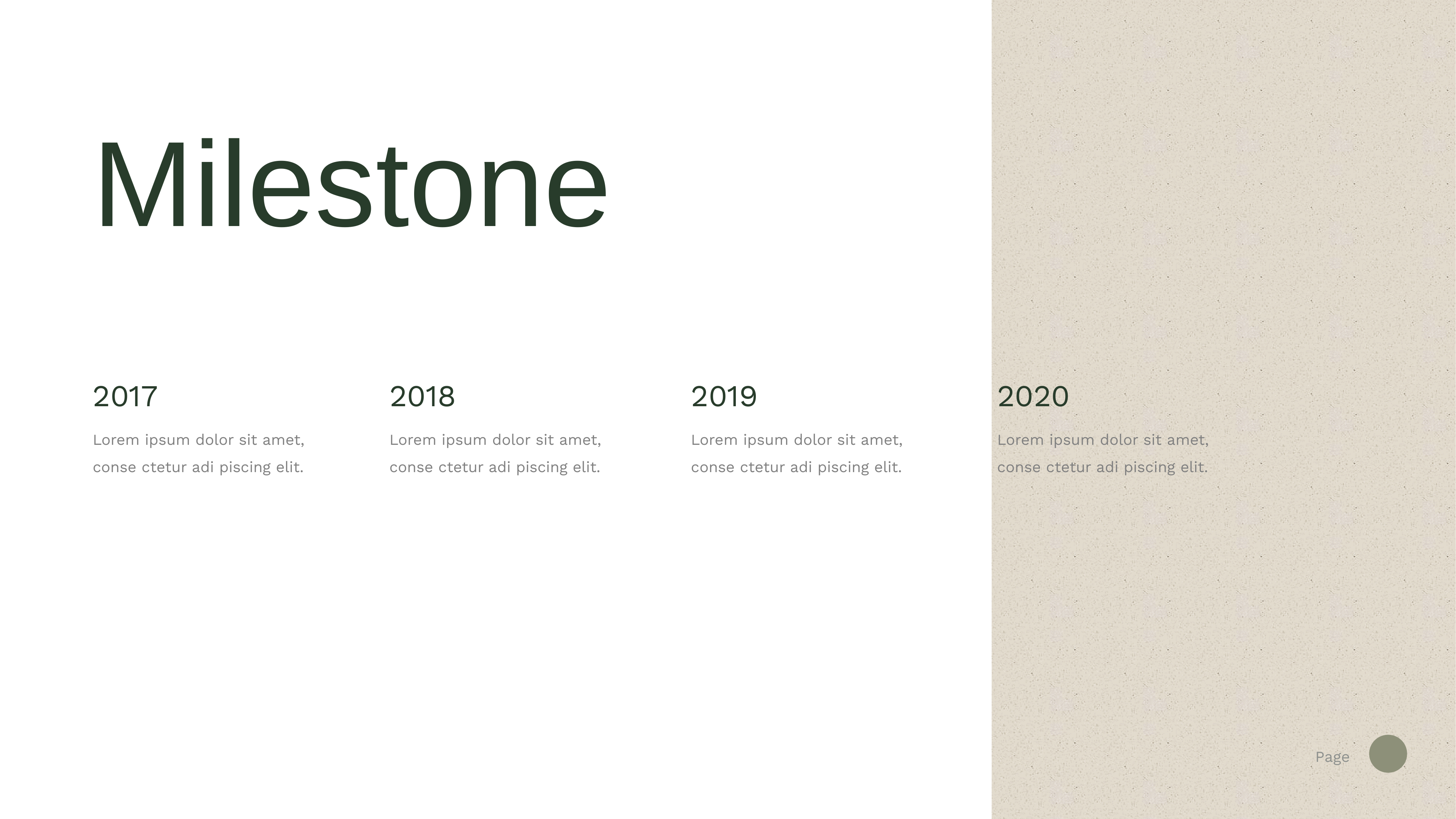

Milestone
2017
2018
2019
2020
Lorem ipsum dolor sit amet, conse ctetur adi piscing elit.
Lorem ipsum dolor sit amet, conse ctetur adi piscing elit.
Lorem ipsum dolor sit amet, conse ctetur adi piscing elit.
Lorem ipsum dolor sit amet, conse ctetur adi piscing elit.

Page
9